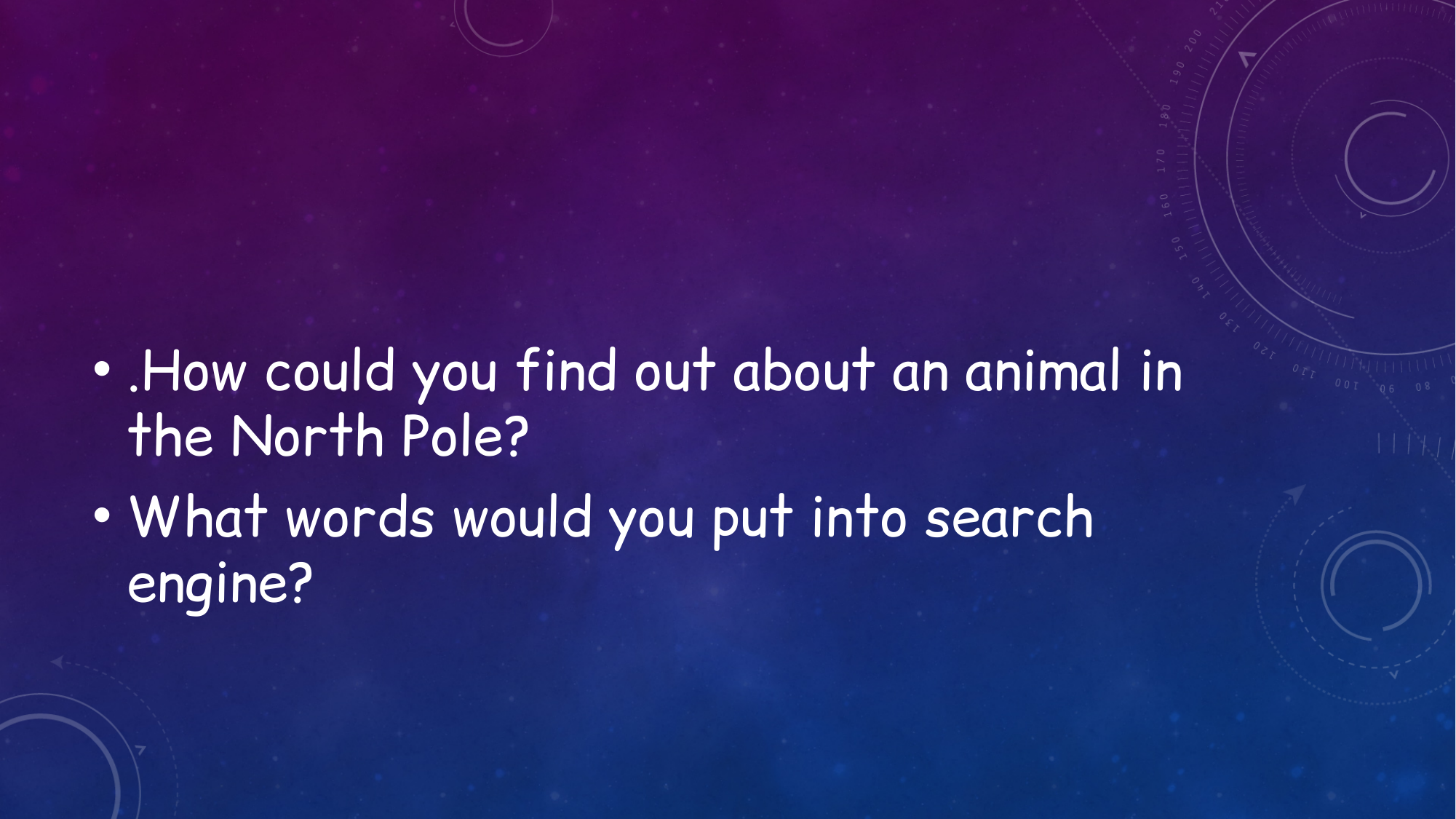

#
.How could you find out about an animal in the North Pole?
What words would you put into search engine?